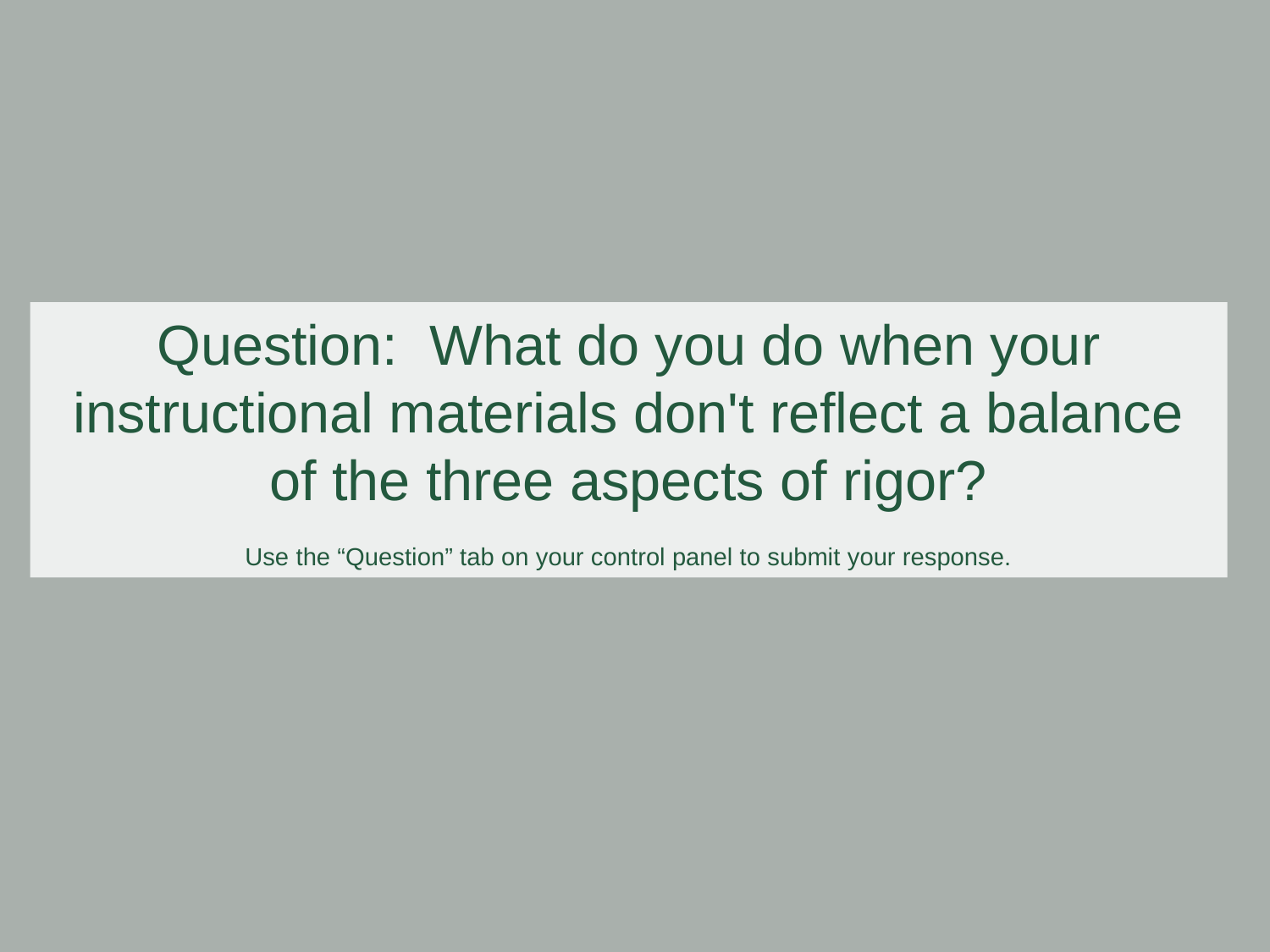

# Question:  What do you do when your instructional materials don't reflect a balance of the three aspects of rigor? Use the “Question” tab on your control panel to submit your response.